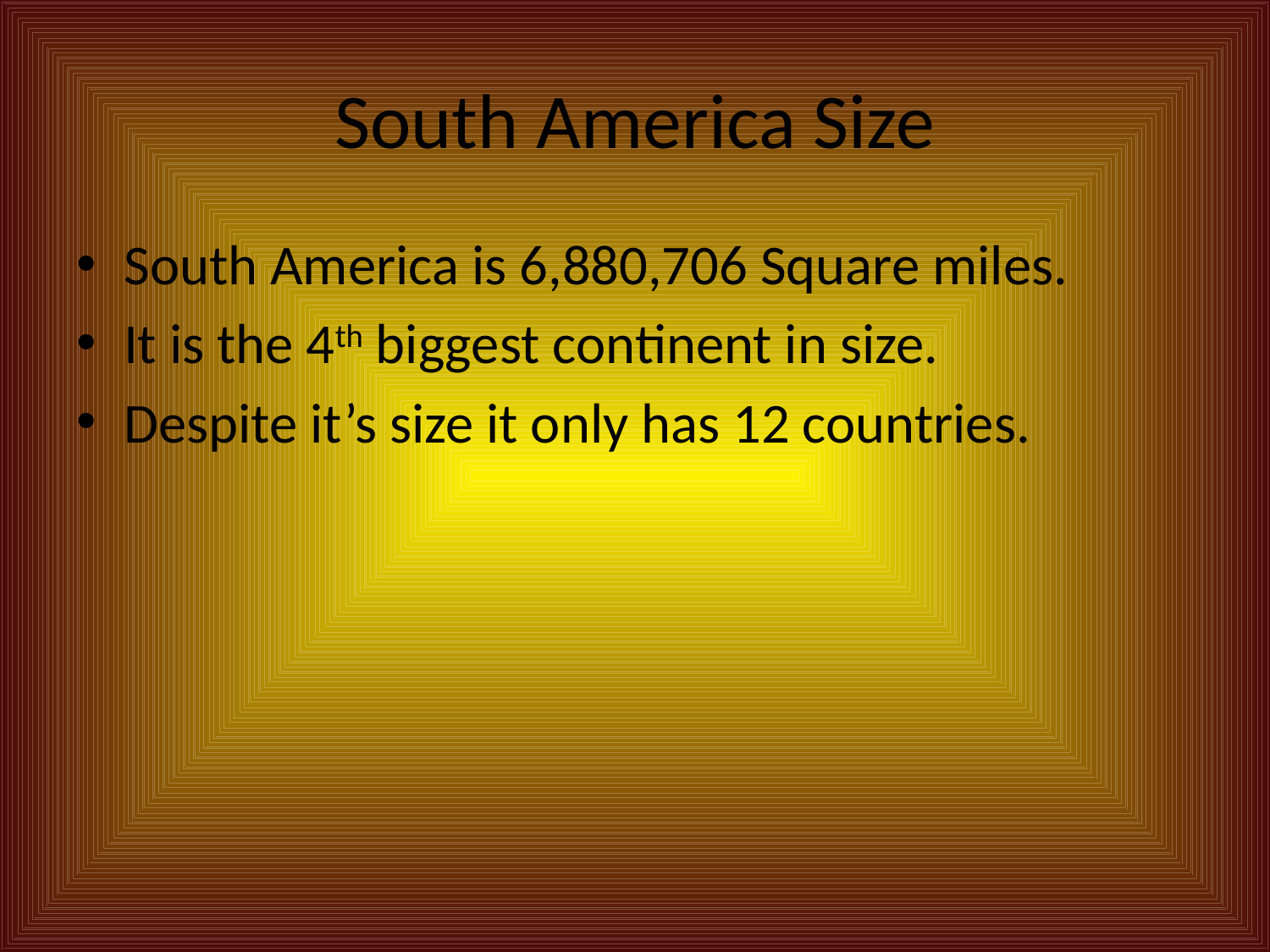

# South America Size
South America is 6,880,706 Square miles.
It is the 4th biggest continent in size.
Despite it’s size it only has 12 countries.